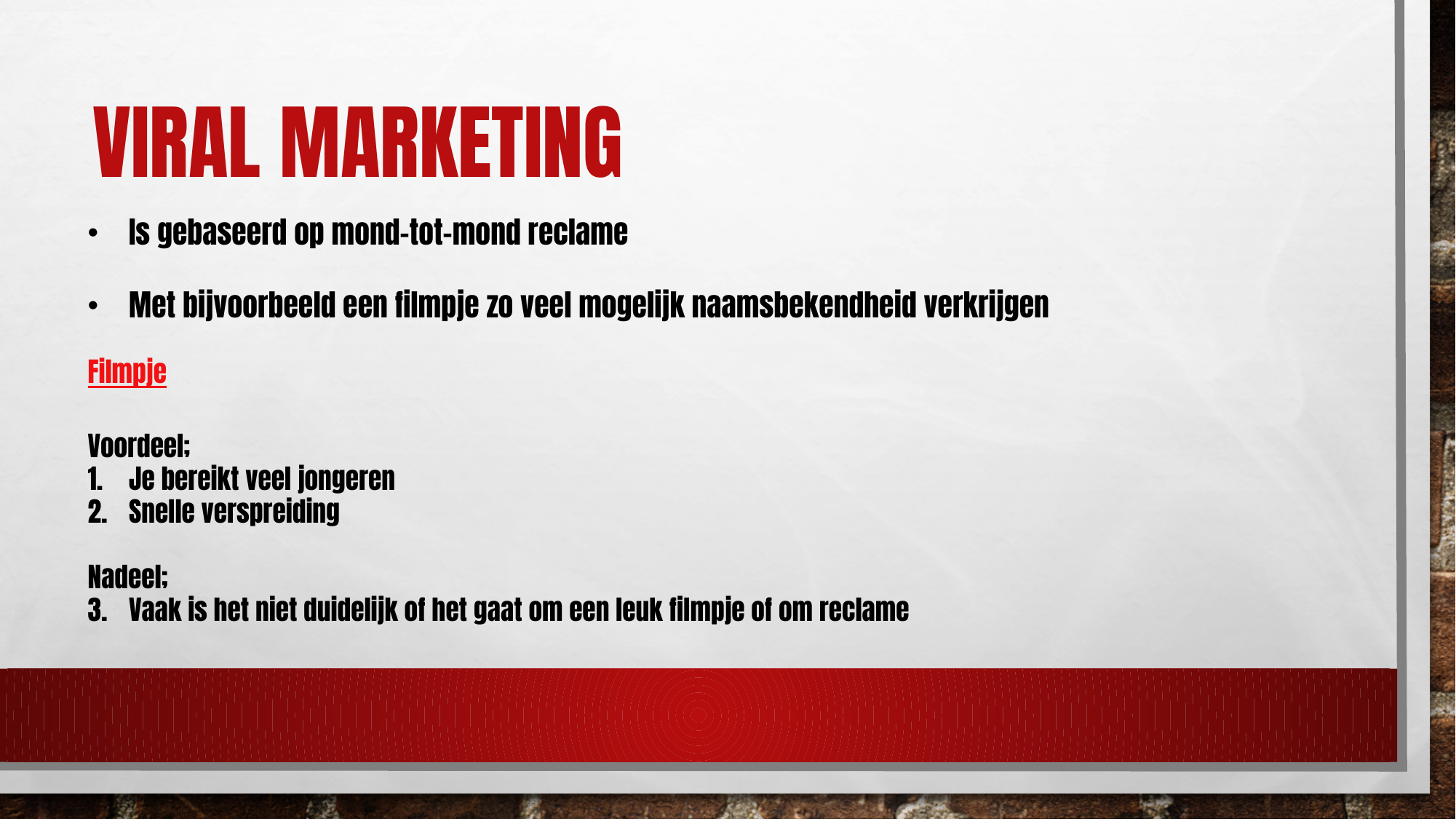

# Viral marketing
Is gebaseerd op mond-tot-mond reclame

Met bijvoorbeeld een filmpje zo veel mogelijk naamsbekendheid verkrijgen

Filmpje

Voordeel;
Je bereikt veel jongeren
Snelle verspreiding

Nadeel;
Vaak is het niet duidelijk of het gaat om een leuk filmpje of om reclame